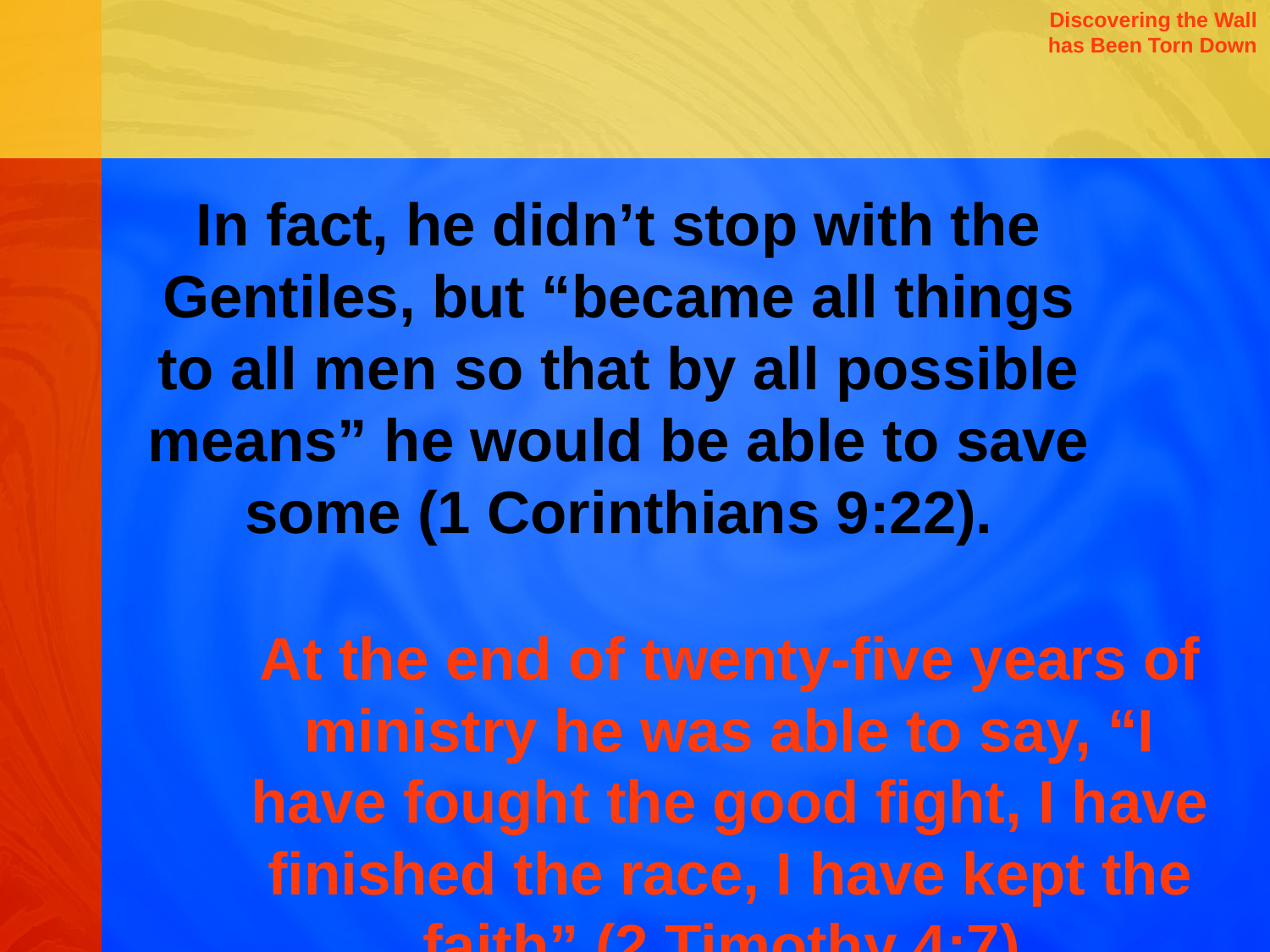

Discovering the Wall has Been Torn Down
In fact, he didn’t stop with the Gentiles, but “became all things to all men so that by all possible means” he would be able to save some (1 Corinthians 9:22).
At the end of twenty-five years of ministry he was able to say, “I have fought the good fight, I have finished the race, I have kept the faith” (2 Timothy 4:7).